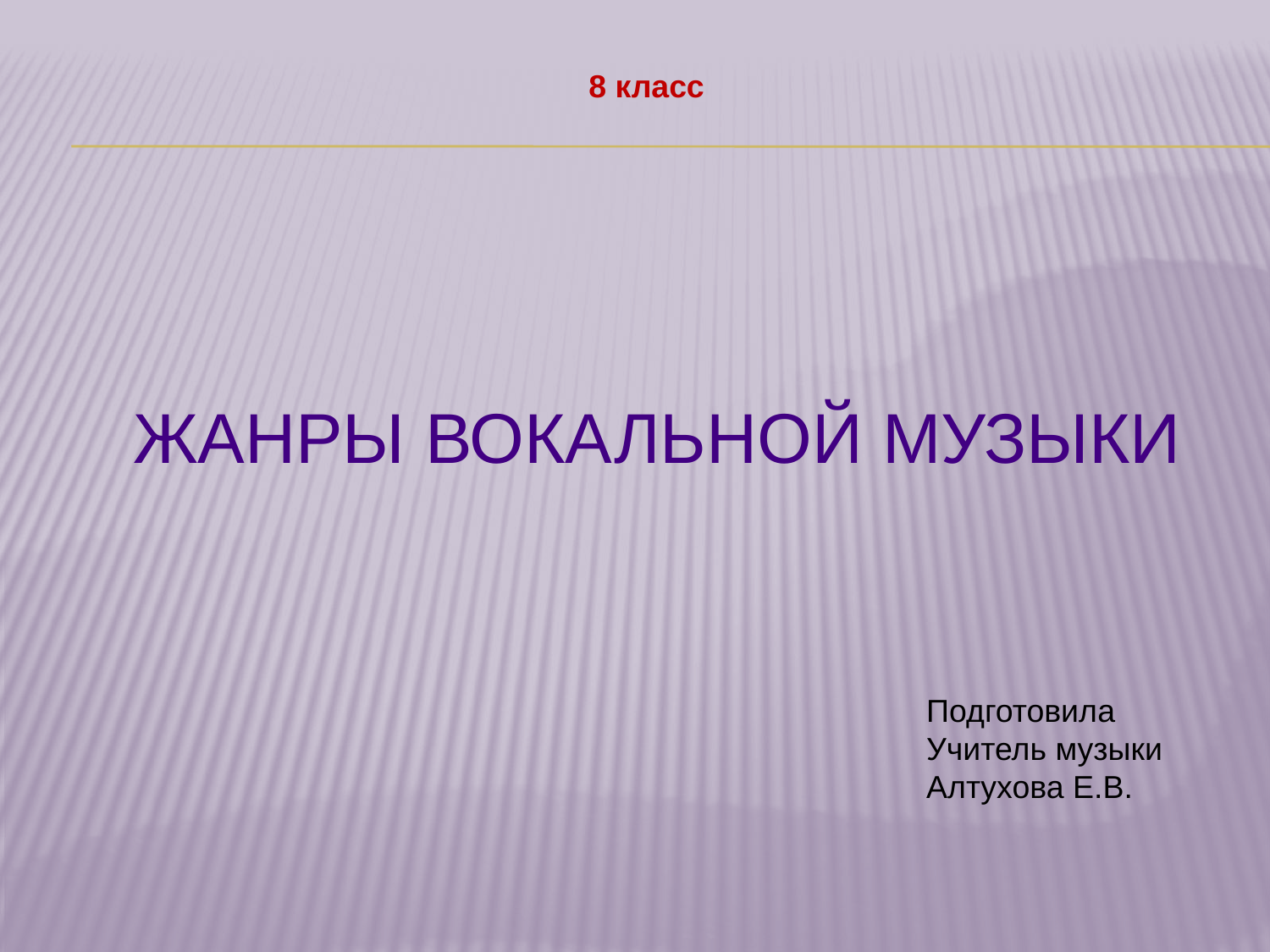

8 класс
# Жанры вокальной музыки
Подготовила
Учитель музыки
Алтухова Е.В.